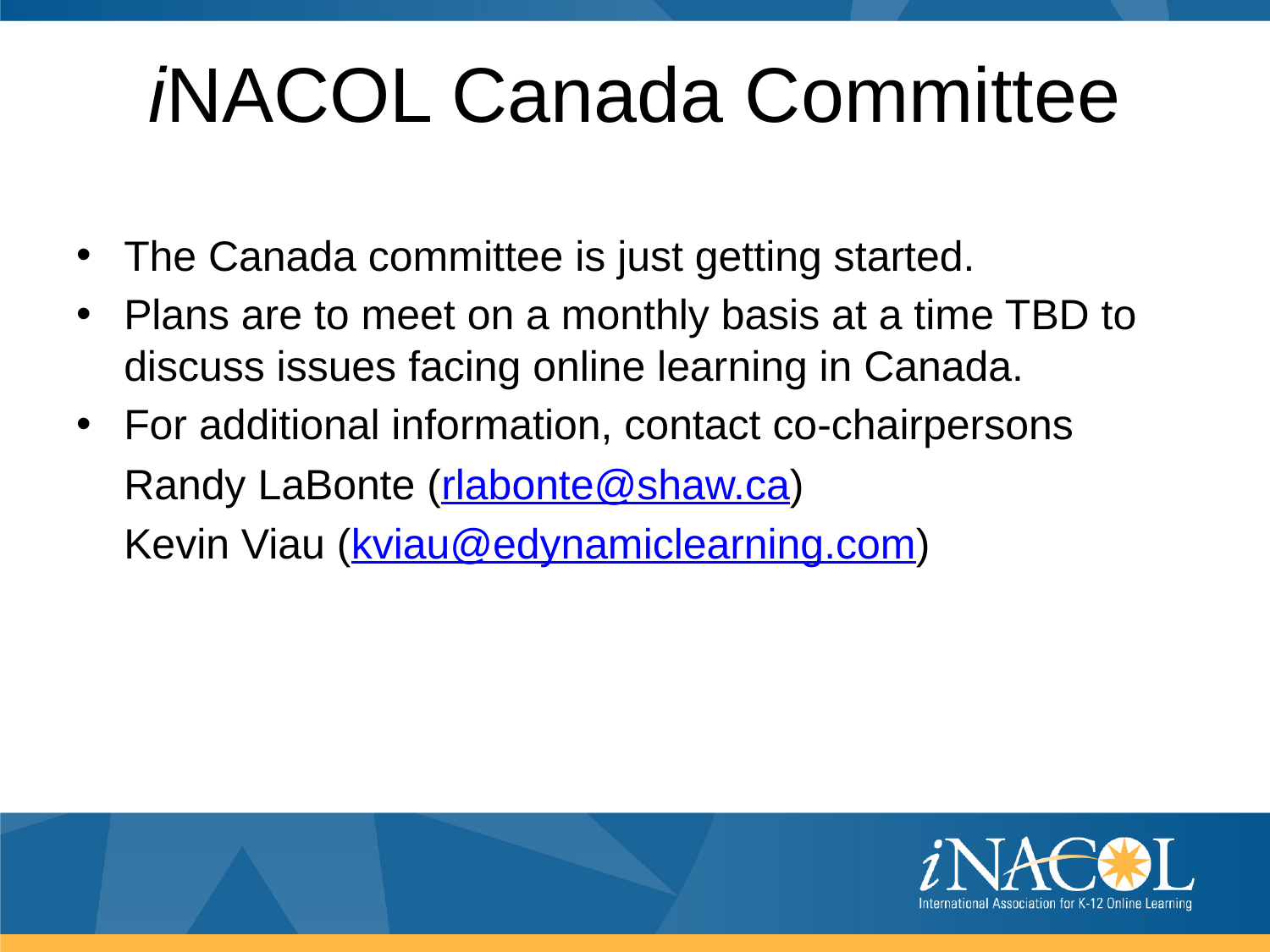

# iNACOL Canada Committee
The Canada committee is just getting started.
Plans are to meet on a monthly basis at a time TBD to discuss issues facing online learning in Canada.
For additional information, contact co-chairpersons
	Randy LaBonte (rlabonte@shaw.ca)
	Kevin Viau (kviau@edynamiclearning.com)